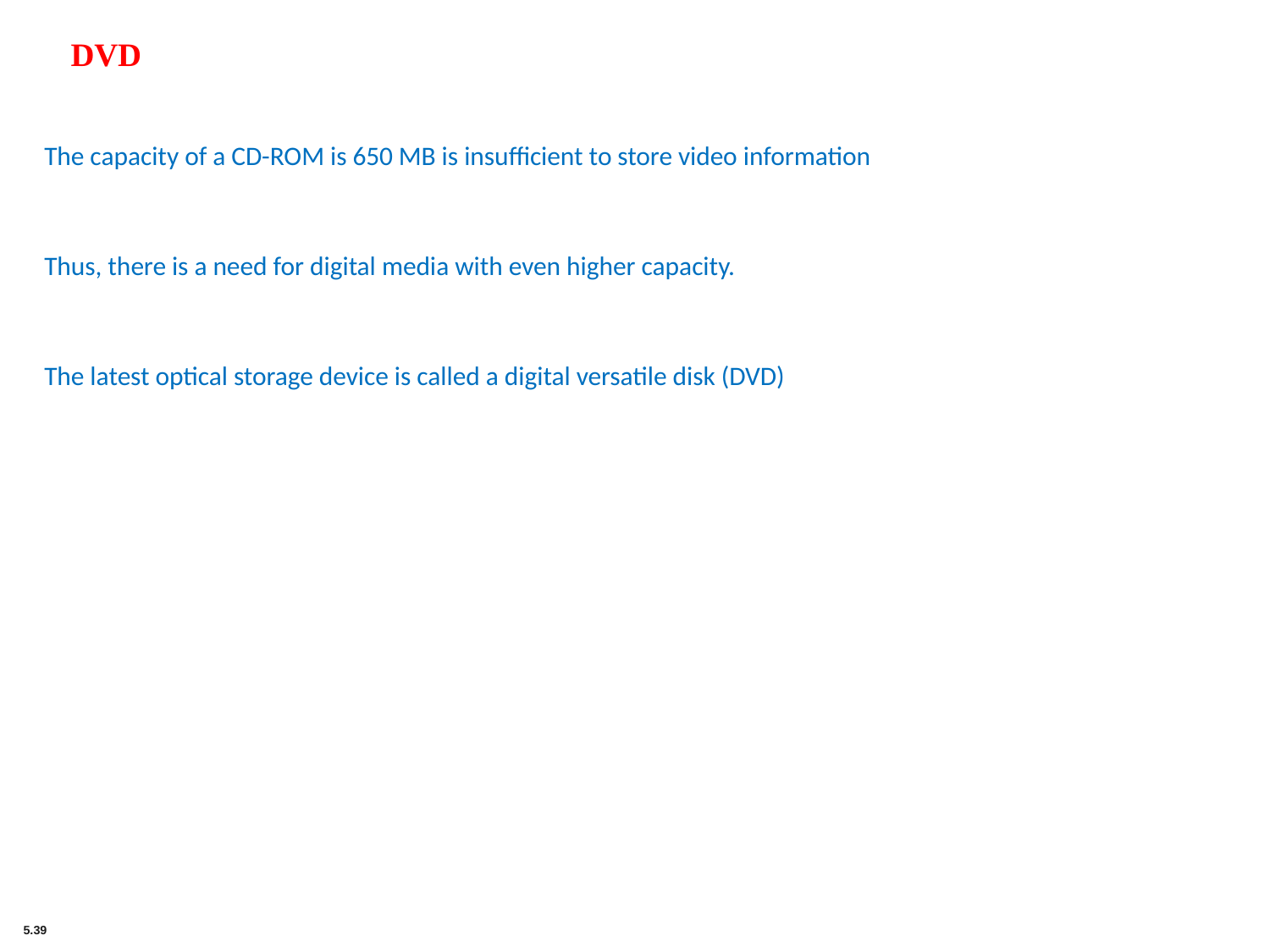

DVD
The capacity of a CD-ROM is 650 MB is insufficient to store video information

Thus, there is a need for digital media with even higher capacity.

The latest optical storage device is called a digital versatile disk (DVD)

5.39